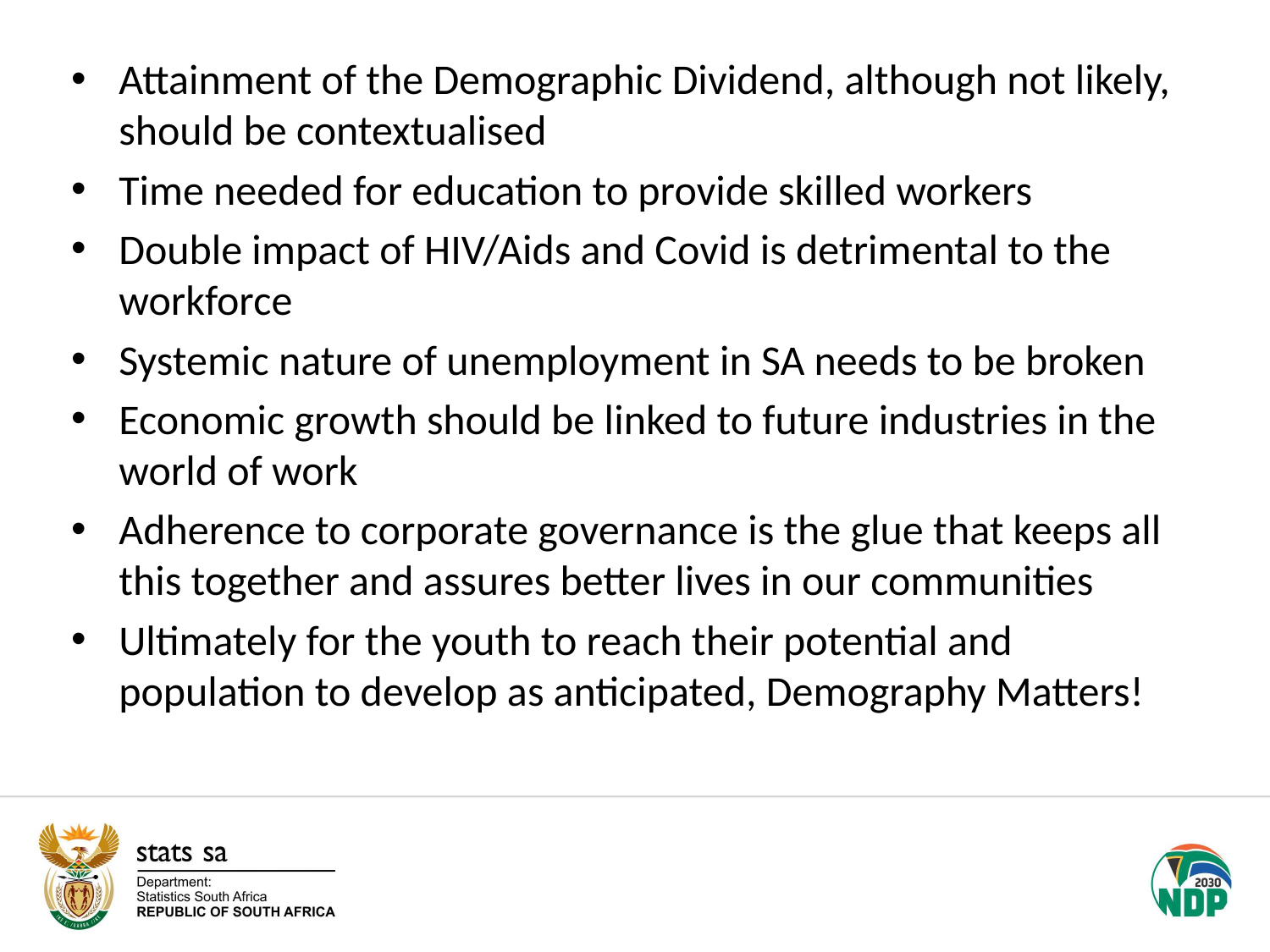

Attainment of the Demographic Dividend, although not likely, should be contextualised
Time needed for education to provide skilled workers
Double impact of HIV/Aids and Covid is detrimental to the workforce
Systemic nature of unemployment in SA needs to be broken
Economic growth should be linked to future industries in the world of work
Adherence to corporate governance is the glue that keeps all this together and assures better lives in our communities
Ultimately for the youth to reach their potential and population to develop as anticipated, Demography Matters!